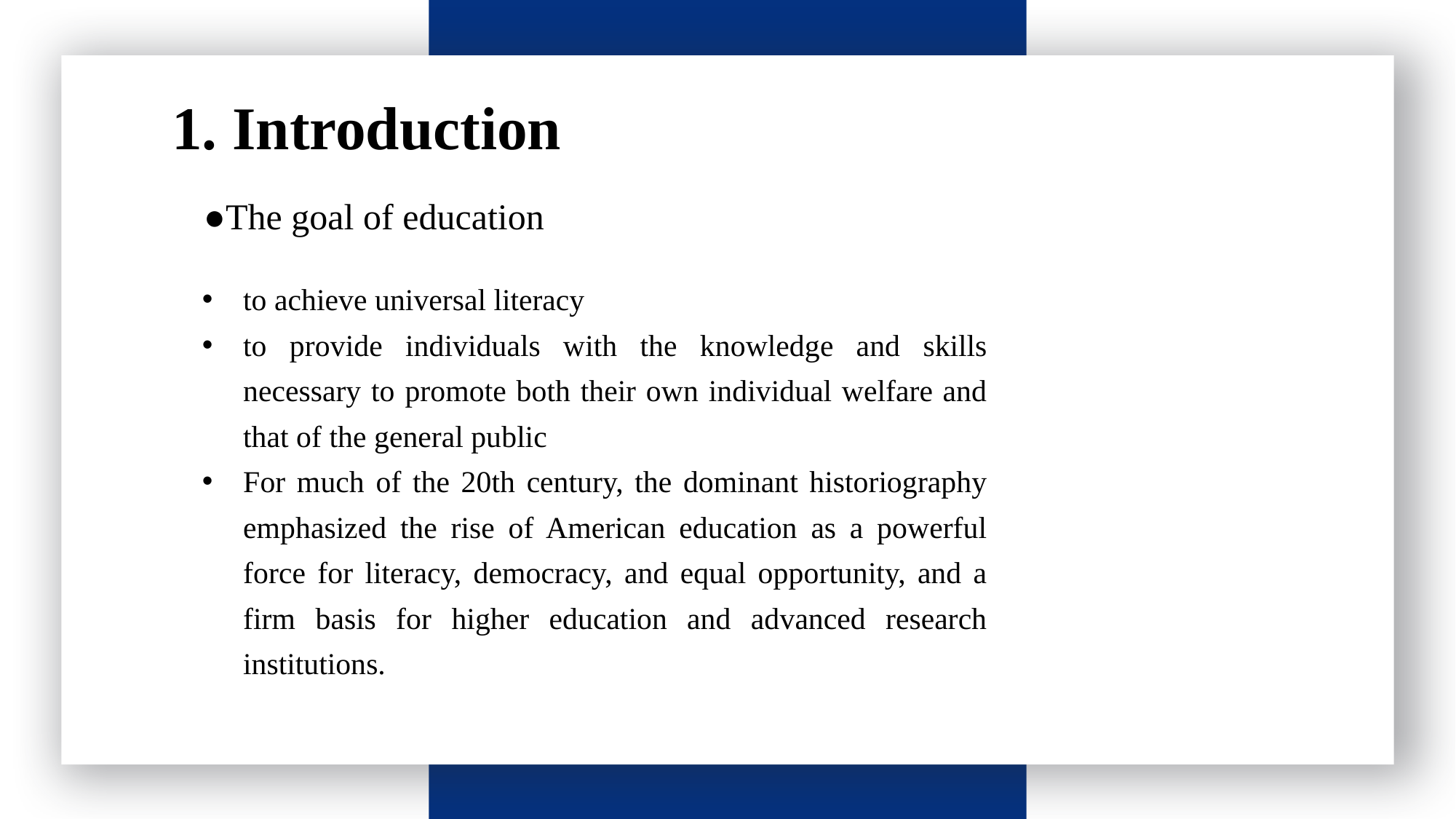

1. Introduction

●The goal of education
to achieve universal literacy
to provide individuals with the knowledge and skills necessary to promote both their own individual welfare and that of the general public
For much of the 20th century, the dominant historiography emphasized the rise of American education as a powerful force for literacy, democracy, and equal opportunity, and a firm basis for higher education and advanced research institutions.